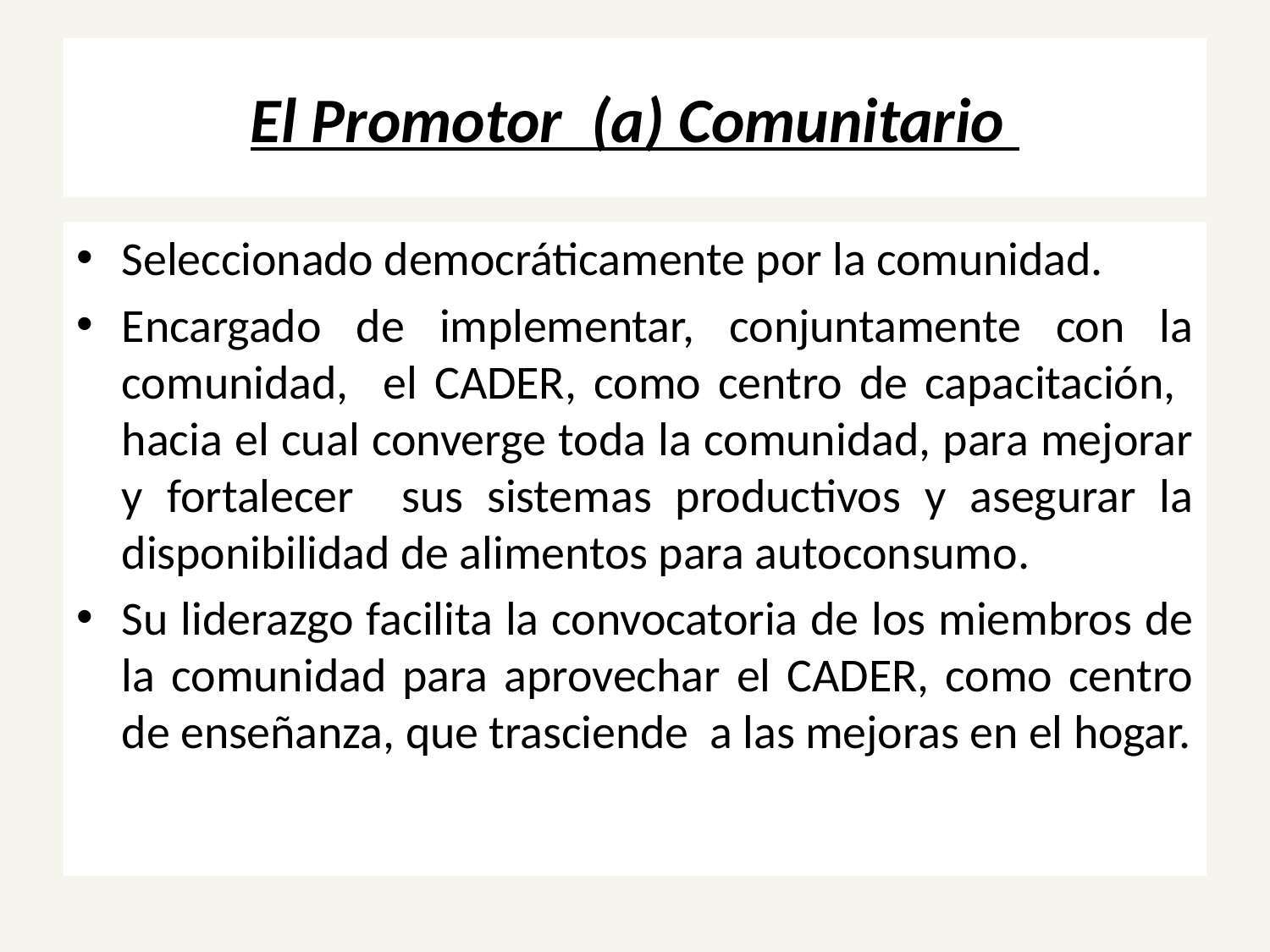

# El Promotor  (a) Comunitario
Seleccionado democráticamente por la comunidad.
Encargado de implementar, conjuntamente con la comunidad,  el CADER, como centro de capacitación,  hacia el cual converge toda la comunidad, para mejorar y fortalecer  sus sistemas productivos y asegurar la disponibilidad de alimentos para autoconsumo.
Su liderazgo facilita la convocatoria de los miembros de la comunidad para aprovechar el CADER, como centro de enseñanza, que trasciende  a las mejoras en el hogar.